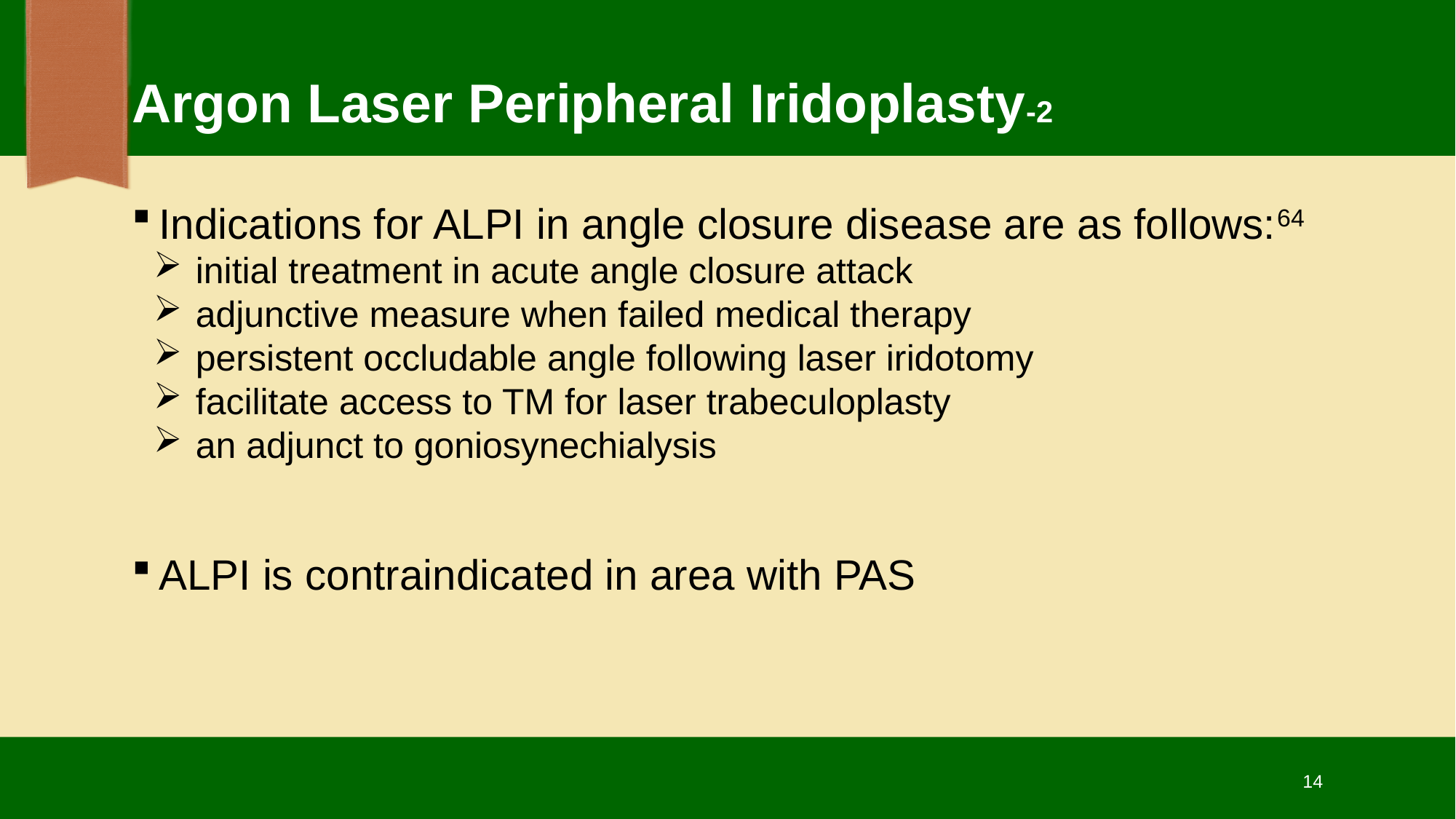

# Argon Laser Peripheral Iridoplasty-2
Indications for ALPI in angle closure disease are as follows:64
initial treatment in acute angle closure attack
adjunctive measure when failed medical therapy
persistent occludable angle following laser iridotomy
facilitate access to TM for laser trabeculoplasty
an adjunct to goniosynechialysis

ALPI is contraindicated in area with PAS

14